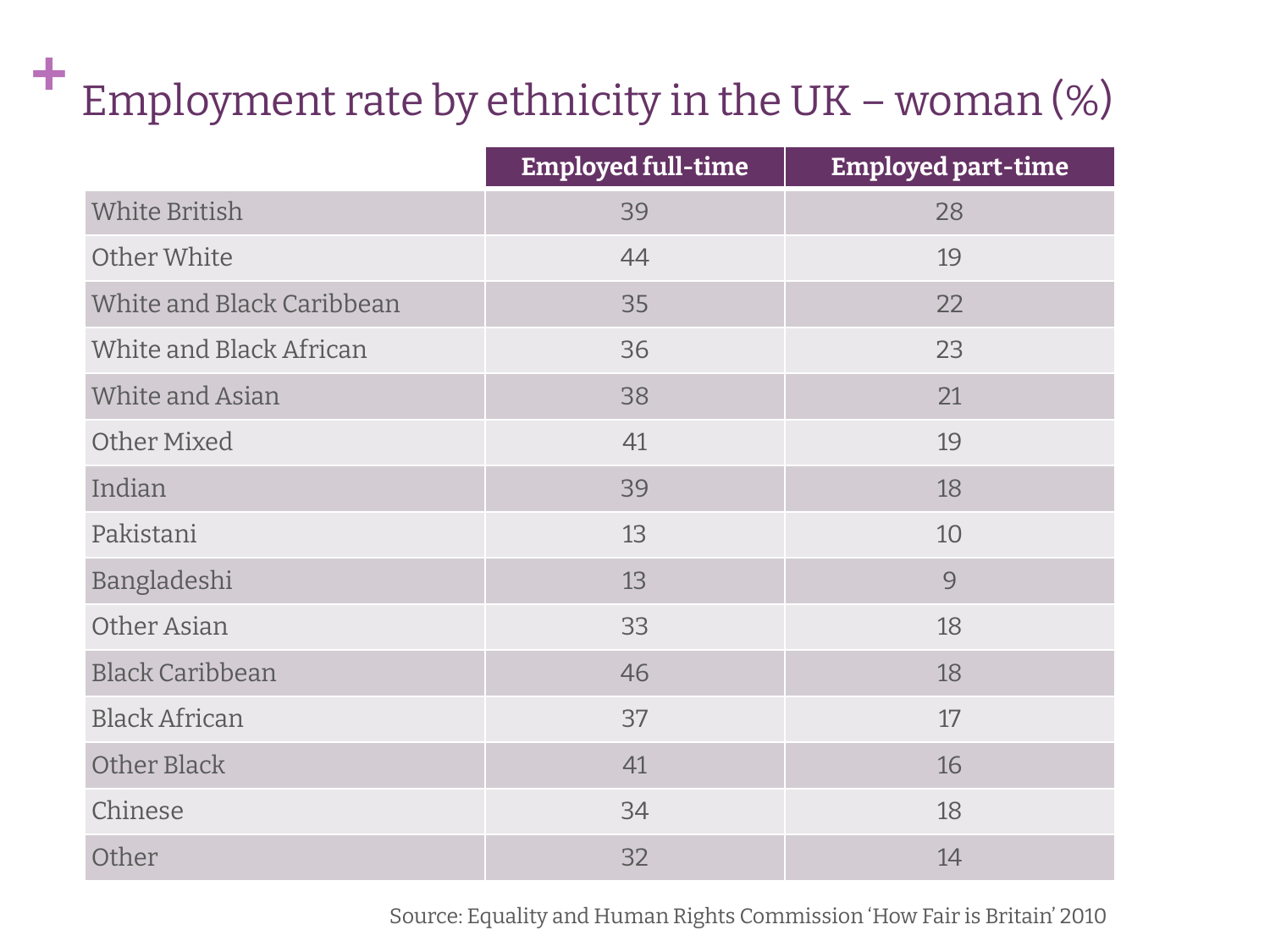

# Employment rate by ethnicity in the UK – woman (%)
|  | Employed full-time | Employed part-time |
| --- | --- | --- |
| White British | 39 | 28 |
| Other White | 44 | 19 |
| White and Black Caribbean | 35 | 22 |
| White and Black African | 36 | 23 |
| White and Asian | 38 | 21 |
| Other Mixed | 41 | 19 |
| Indian | 39 | 18 |
| Pakistani | 13 | 10 |
| Bangladeshi | 13 | 9 |
| Other Asian | 33 | 18 |
| Black Caribbean | 46 | 18 |
| Black African | 37 | 17 |
| Other Black | 41 | 16 |
| Chinese | 34 | 18 |
| Other | 32 | 14 |
Source: Equality and Human Rights Commission ‘How Fair is Britain’ 2010